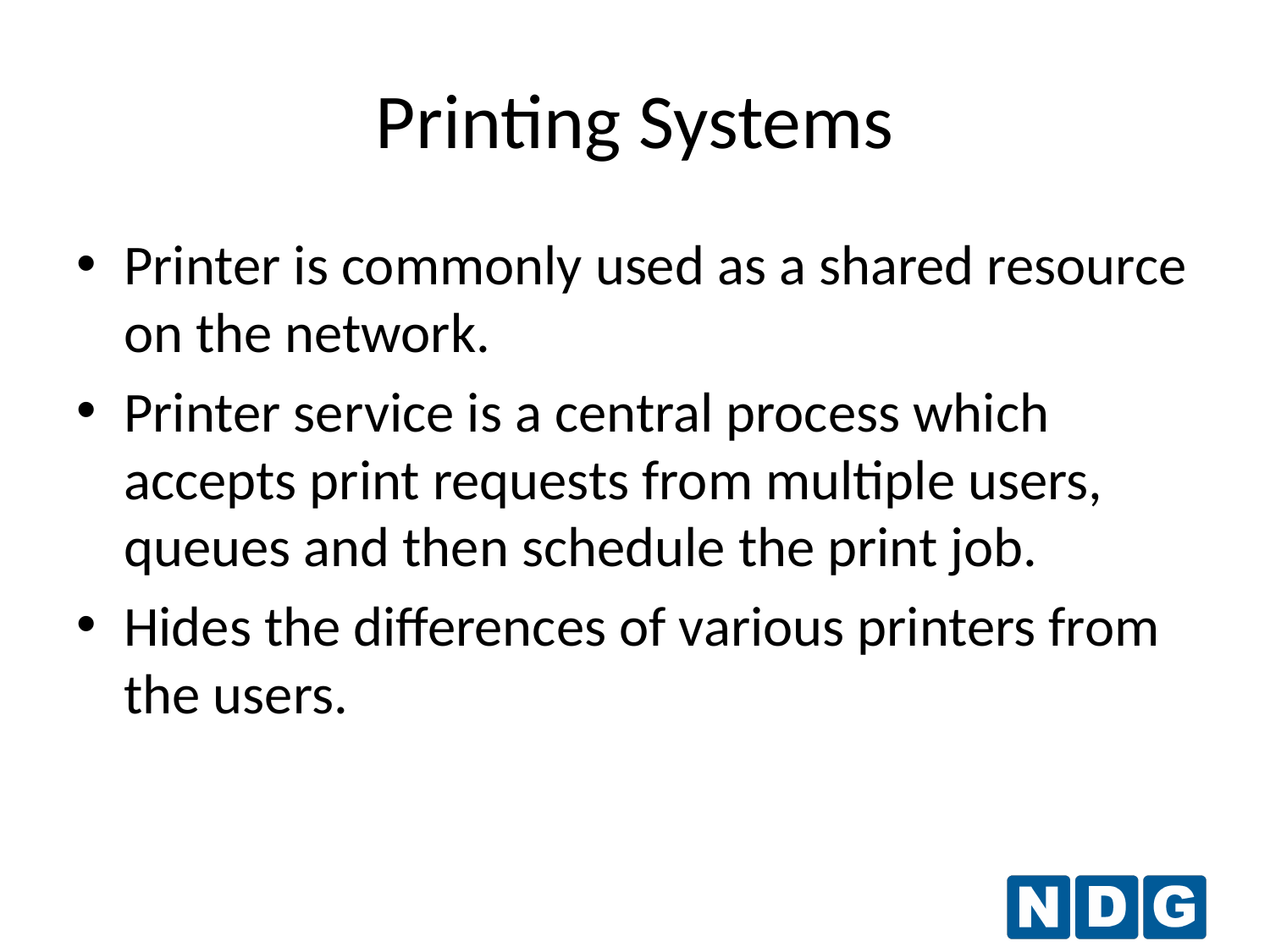

Printing Systems
Printer is commonly used as a shared resource on the network.
Printer service is a central process which accepts print requests from multiple users, queues and then schedule the print job.
Hides the differences of various printers from the users.